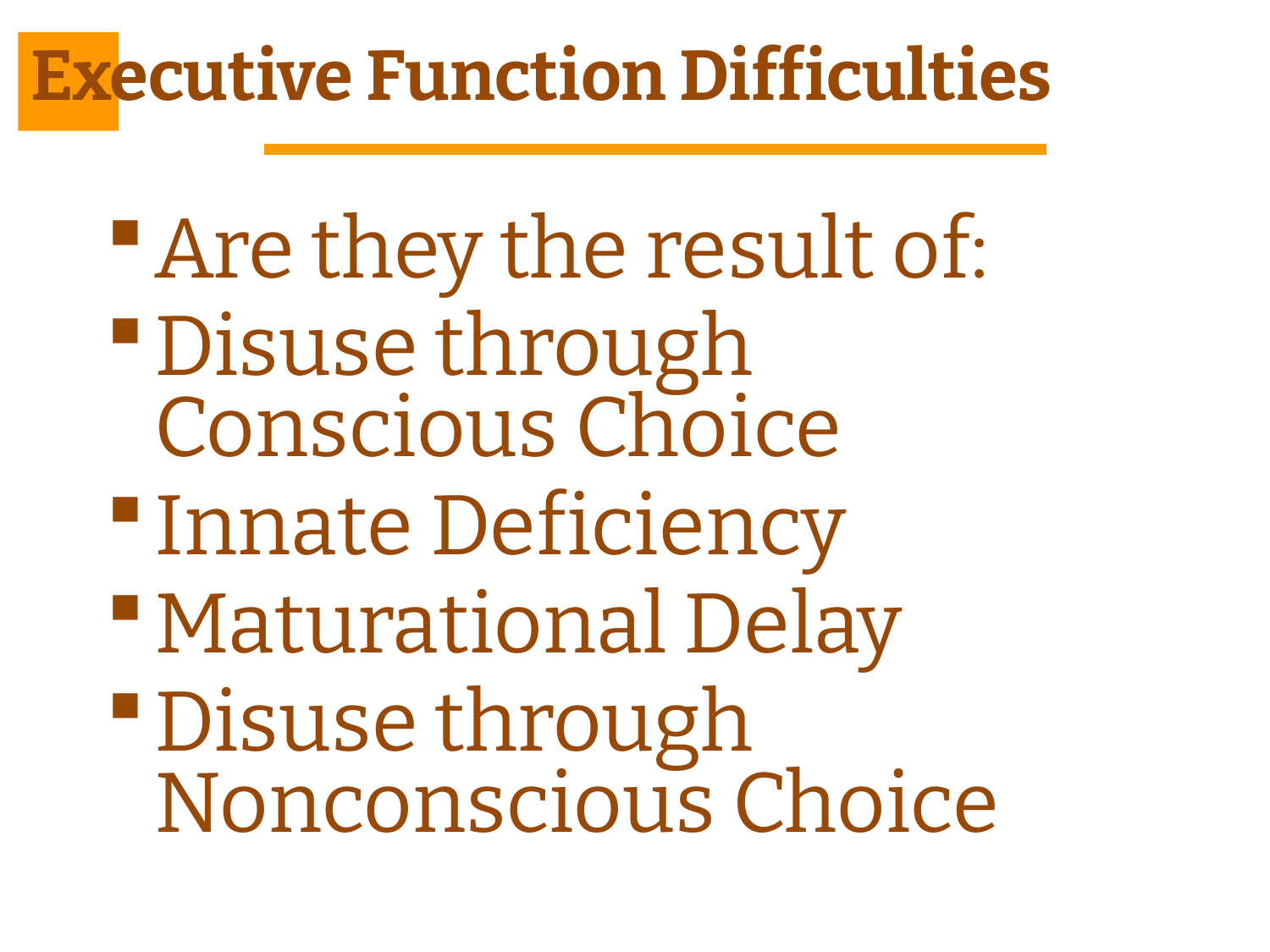

# Executive Function Difficulties

Are they the result of:
Disuse through Conscious Choice
Innate Deficiency
Maturational Delay
Disuse through Nonconscious Choice